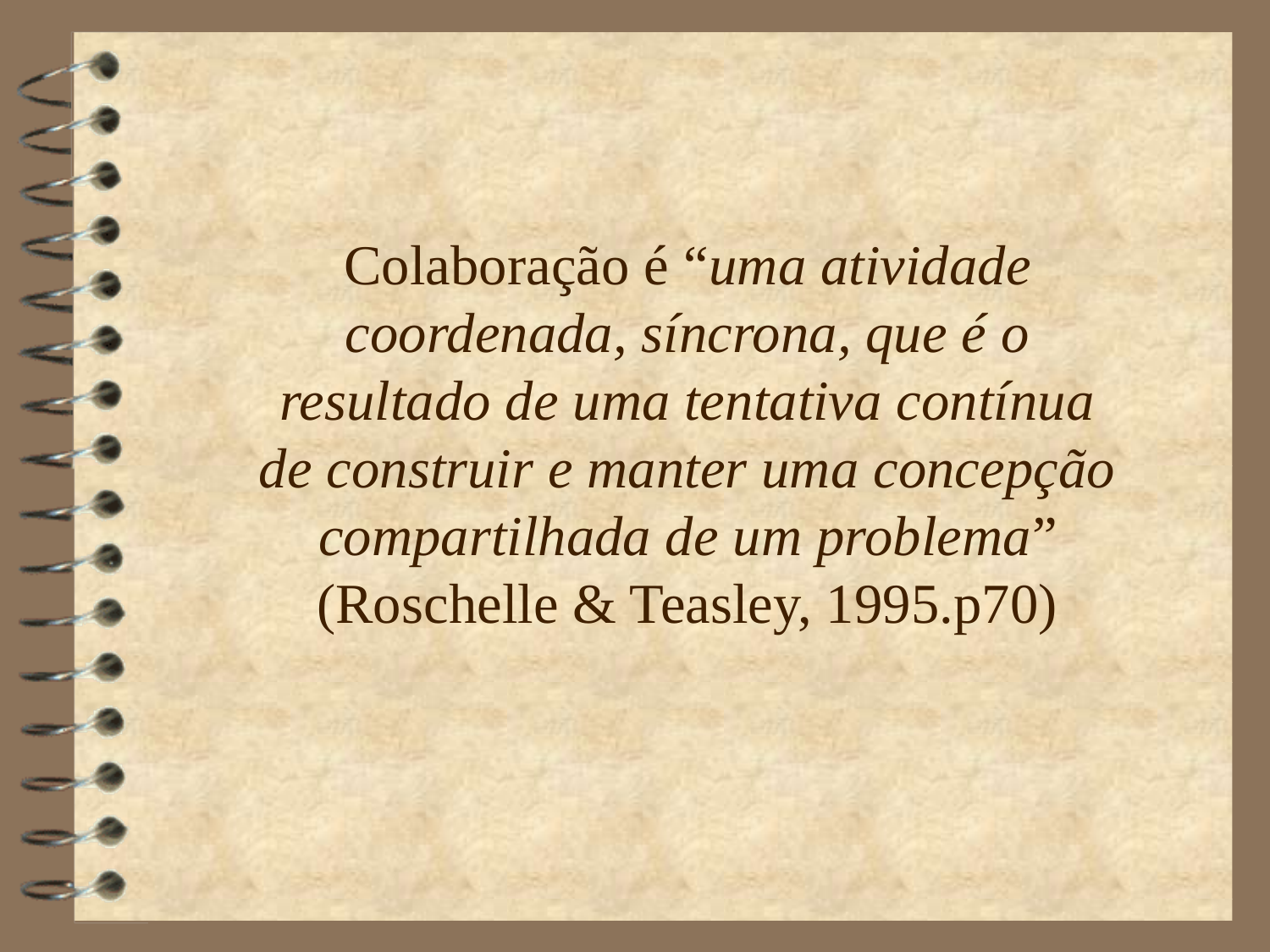

Colaboração é “uma atividade coordenada, síncrona, que é o resultado de uma tentativa contínua de construir e manter uma concepção compartilhada de um problema” (Roschelle & Teasley, 1995.p70)